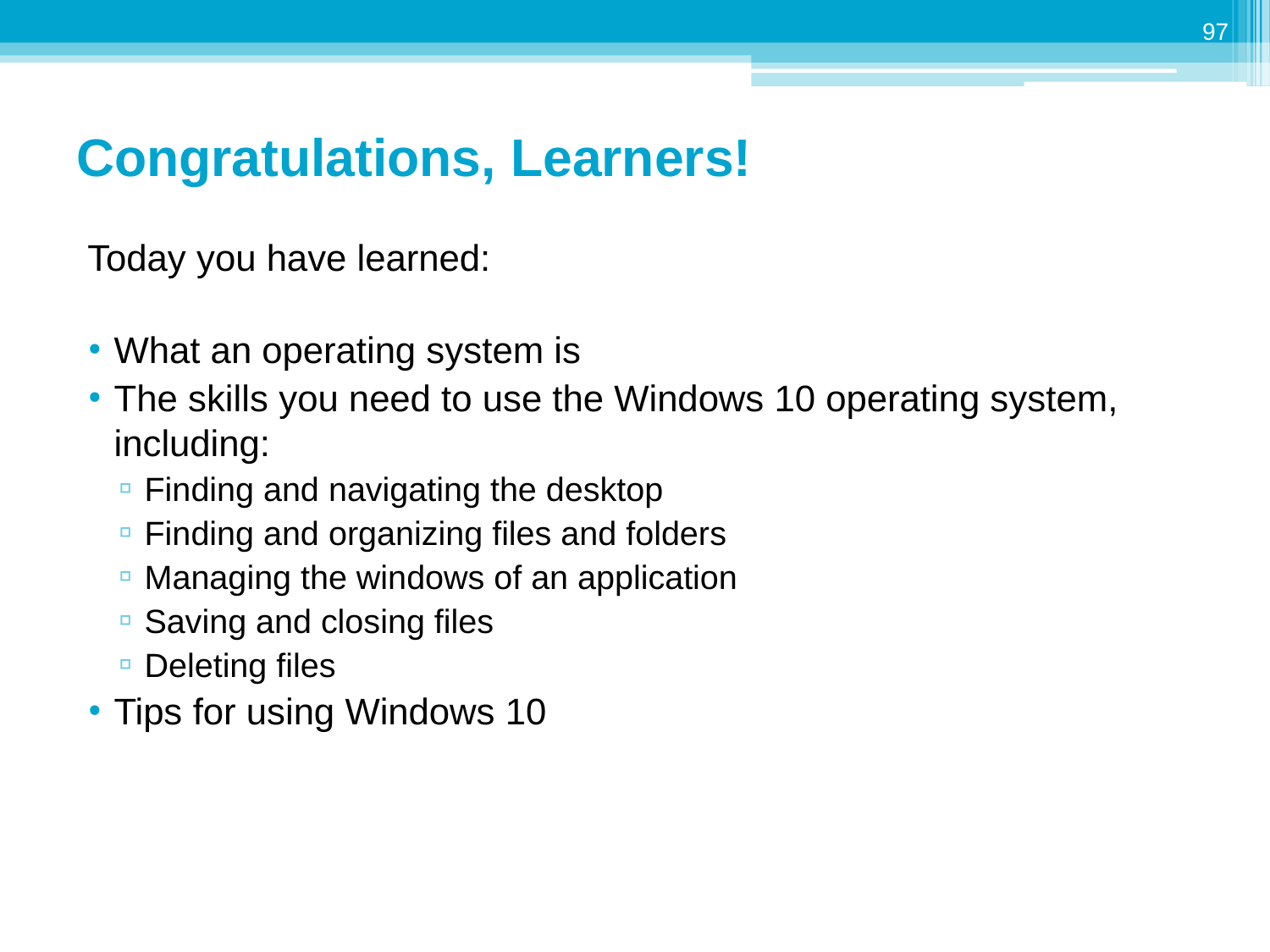

97
# Congratulations, Learners!
Today you have learned:
What an operating system is
The skills you need to use the Windows 10 operating system, including:
Finding and navigating the desktop
Finding and organizing files and folders
Managing the windows of an application
Saving and closing files
Deleting files
Tips for using Windows 10